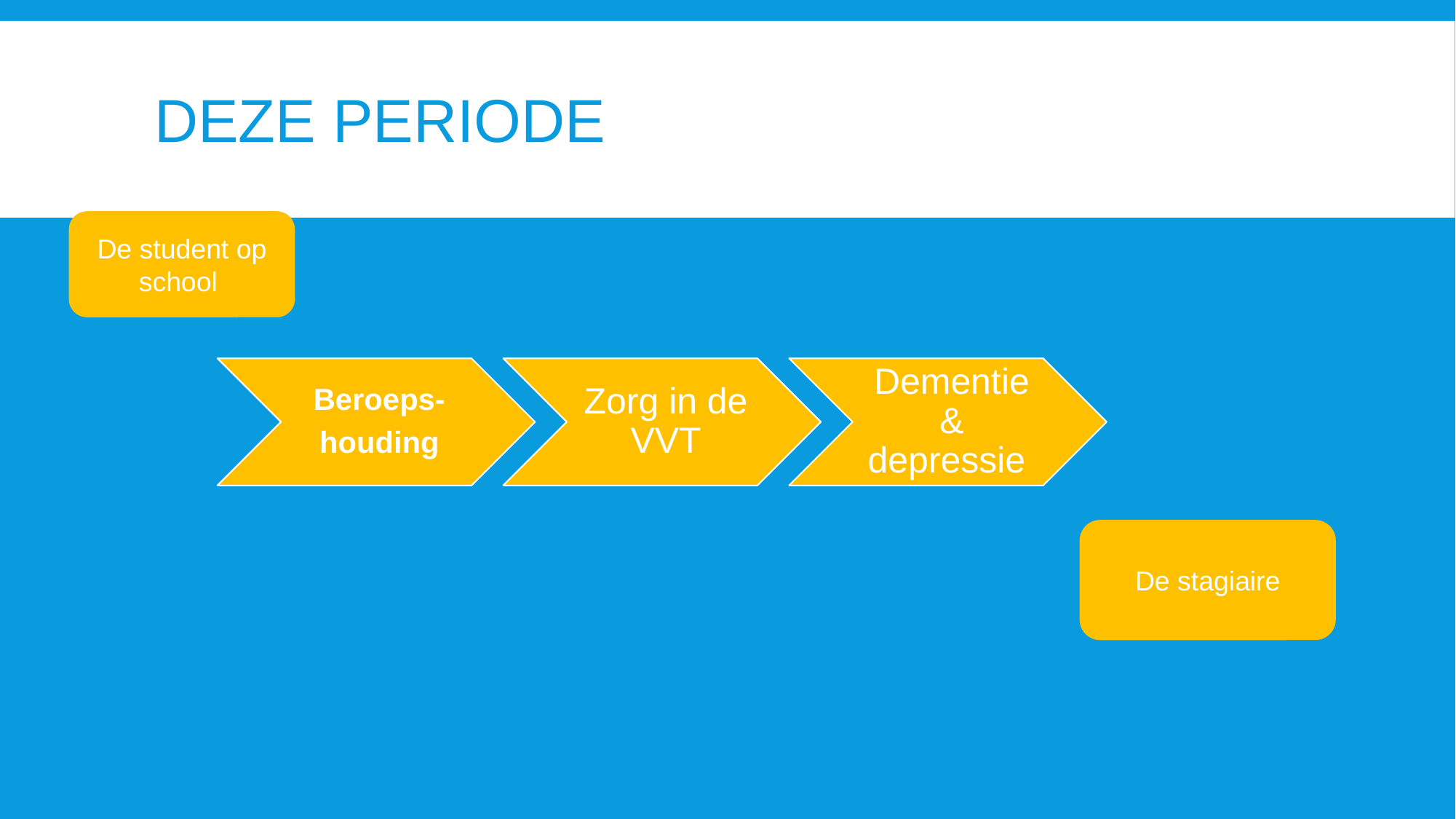

# Deze periode
Beroeps-
houding
Zorg in de VVT
Dementie & depressie
De student op school
De stagiaire